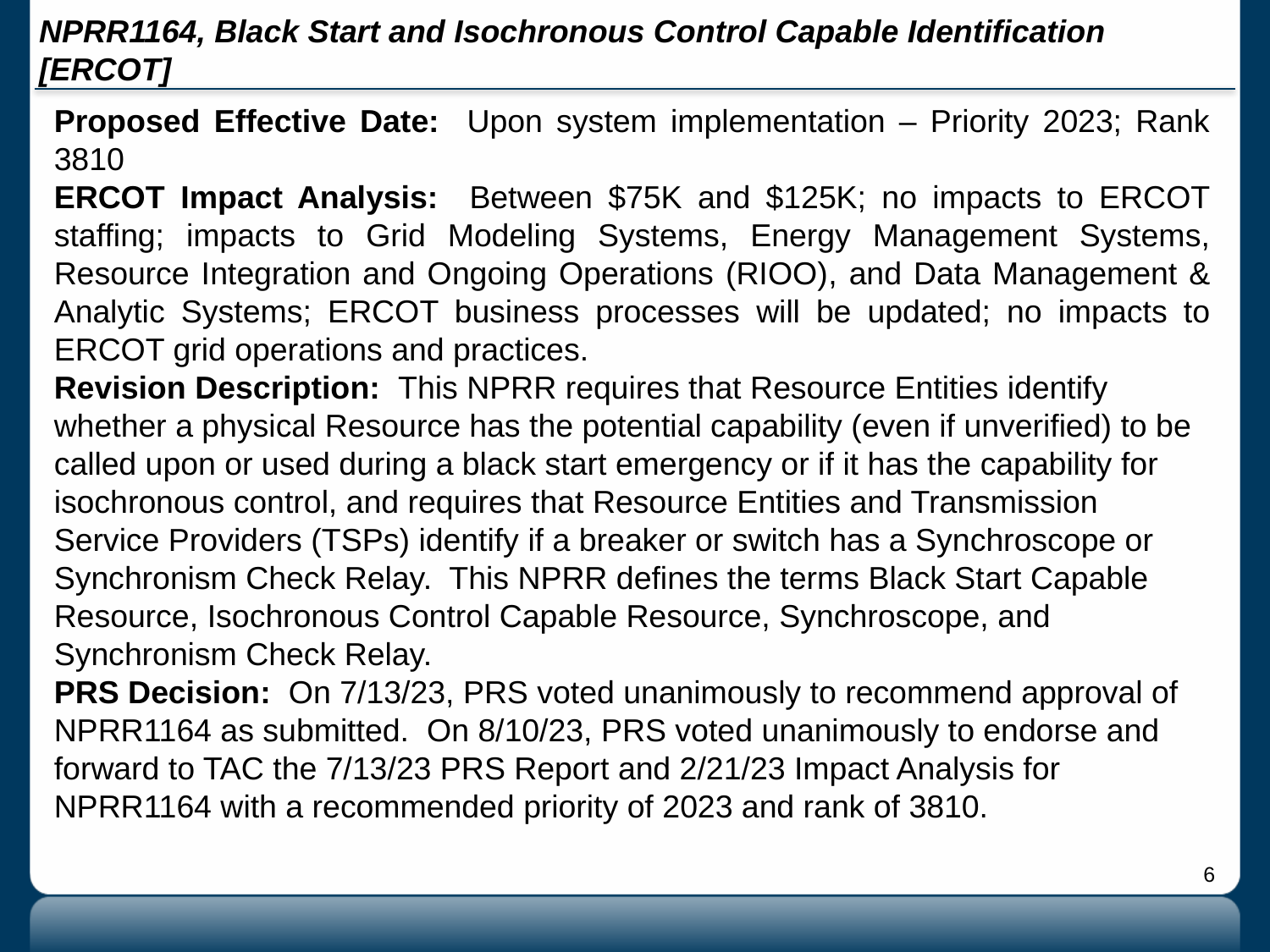

# NPRR1164, Black Start and Isochronous Control Capable Identification [ERCOT]
Proposed Effective Date:  Upon system implementation – Priority 2023; Rank 3810
ERCOT Impact Analysis:  Between $75K and $125K; no impacts to ERCOT staffing; impacts to Grid Modeling Systems, Energy Management Systems, Resource Integration and Ongoing Operations (RIOO), and Data Management & Analytic Systems; ERCOT business processes will be updated; no impacts to ERCOT grid operations and practices.
Revision Description:  This NPRR requires that Resource Entities identify whether a physical Resource has the potential capability (even if unverified) to be called upon or used during a black start emergency or if it has the capability for isochronous control, and requires that Resource Entities and Transmission Service Providers (TSPs) identify if a breaker or switch has a Synchroscope or Synchronism Check Relay.  This NPRR defines the terms Black Start Capable Resource, Isochronous Control Capable Resource, Synchroscope, and Synchronism Check Relay.
PRS Decision:  On 7/13/23, PRS voted unanimously to recommend approval of NPRR1164 as submitted.  On 8/10/23, PRS voted unanimously to endorse and forward to TAC the 7/13/23 PRS Report and 2/21/23 Impact Analysis for NPRR1164 with a recommended priority of 2023 and rank of 3810.